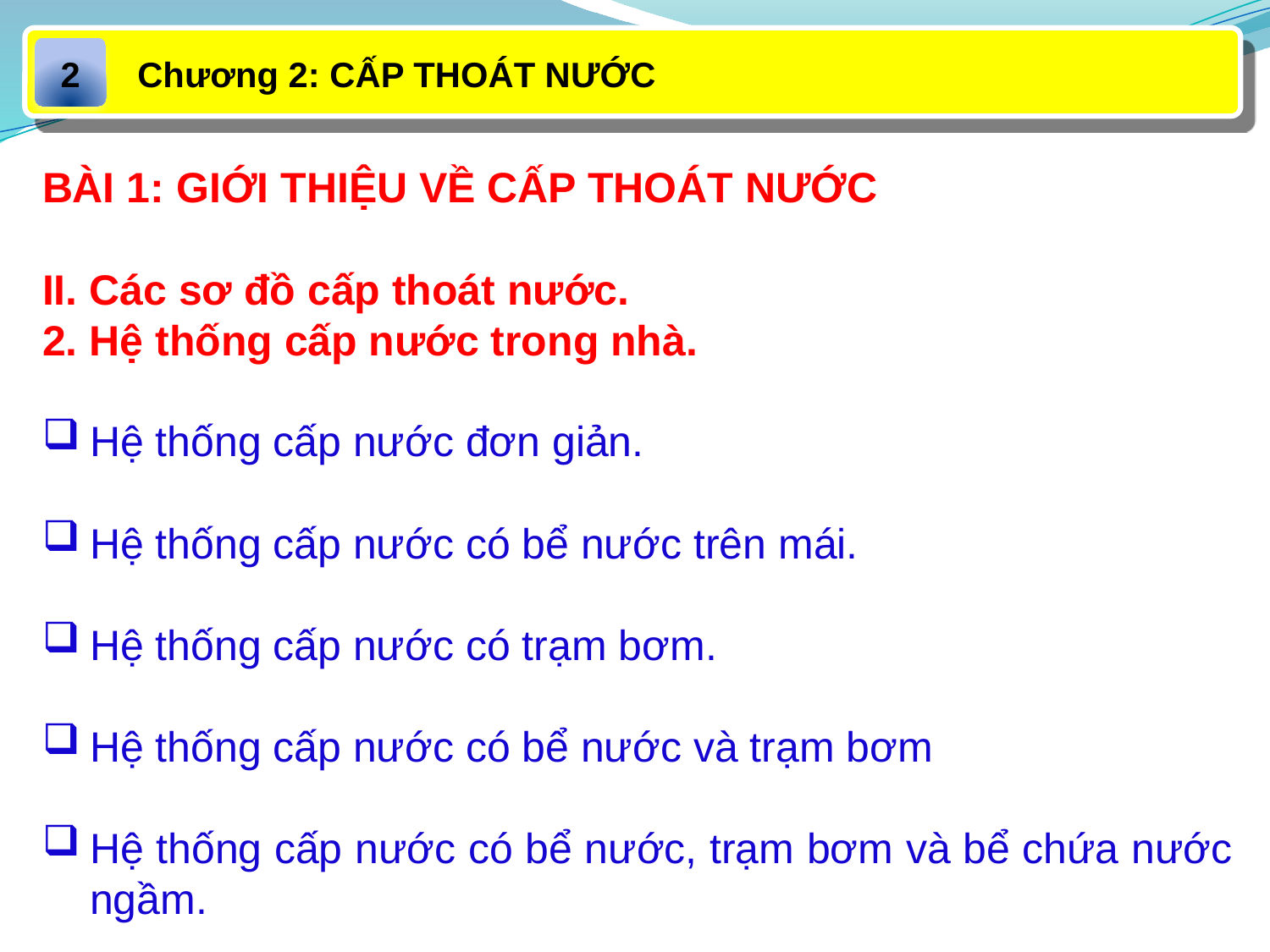

Chương 2: CẤP THOÁT NƯỚC
2

BÀI 1: GIỚI THIỆU VỀ CẤP THOÁT NƯỚC

II. Các sơ đồ cấp thoát nước.
2. Hệ thống cấp nước trong nhà.

Hệ thống cấp nước đơn giản.

Hệ thống cấp nước có bể nước trên mái.

Hệ thống cấp nước có trạm bơm.

Hệ thống cấp nước có bể nước và trạm bơm

Hệ thống cấp nước có bể nước, trạm bơm và bể chứa nước ngầm.